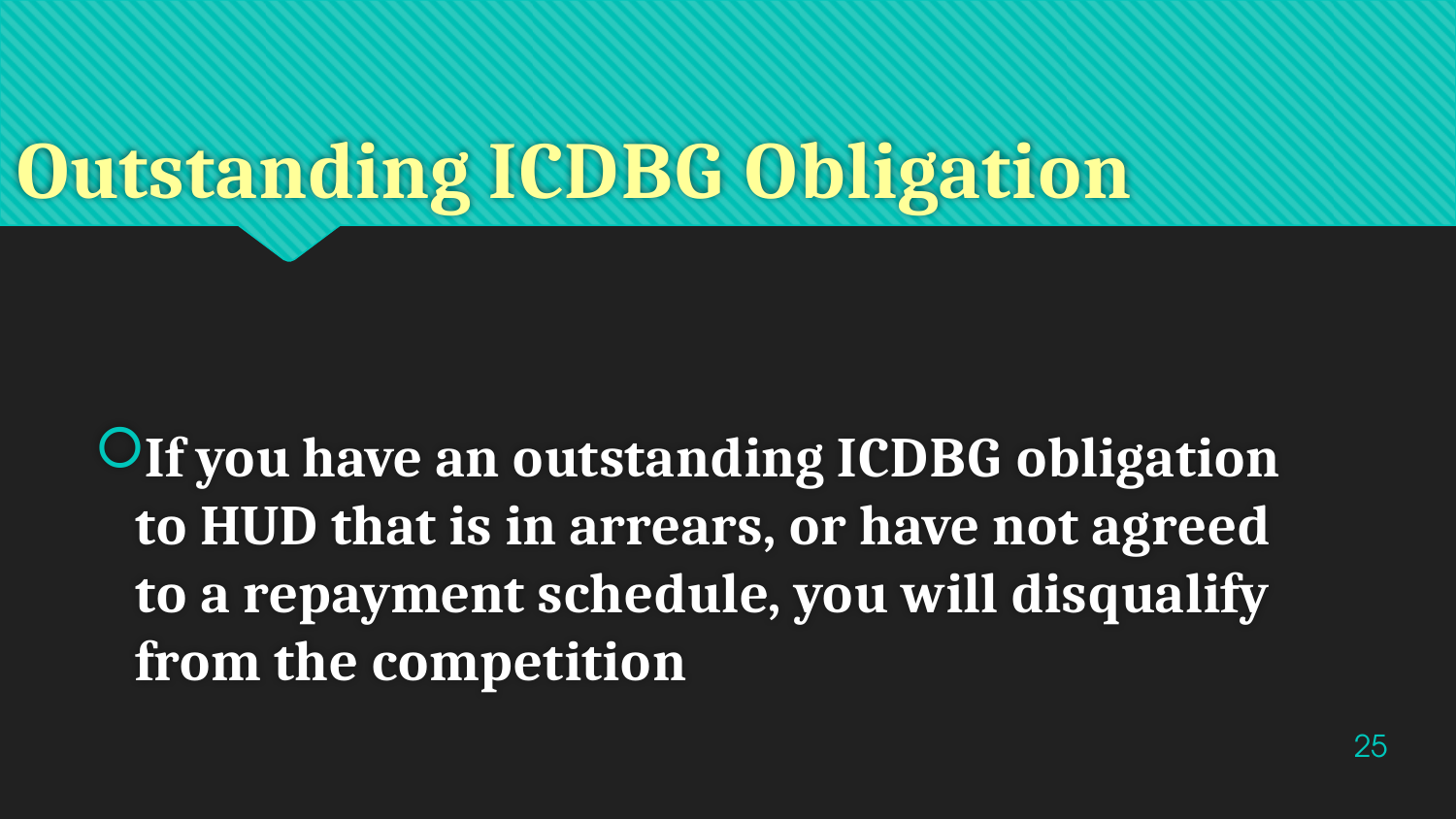

# Outstanding ICDBG Obligation

If you have an outstanding ICDBG obligation to HUD that is in arrears, or have not agreed to a repayment schedule, you will disqualify from the competition
25